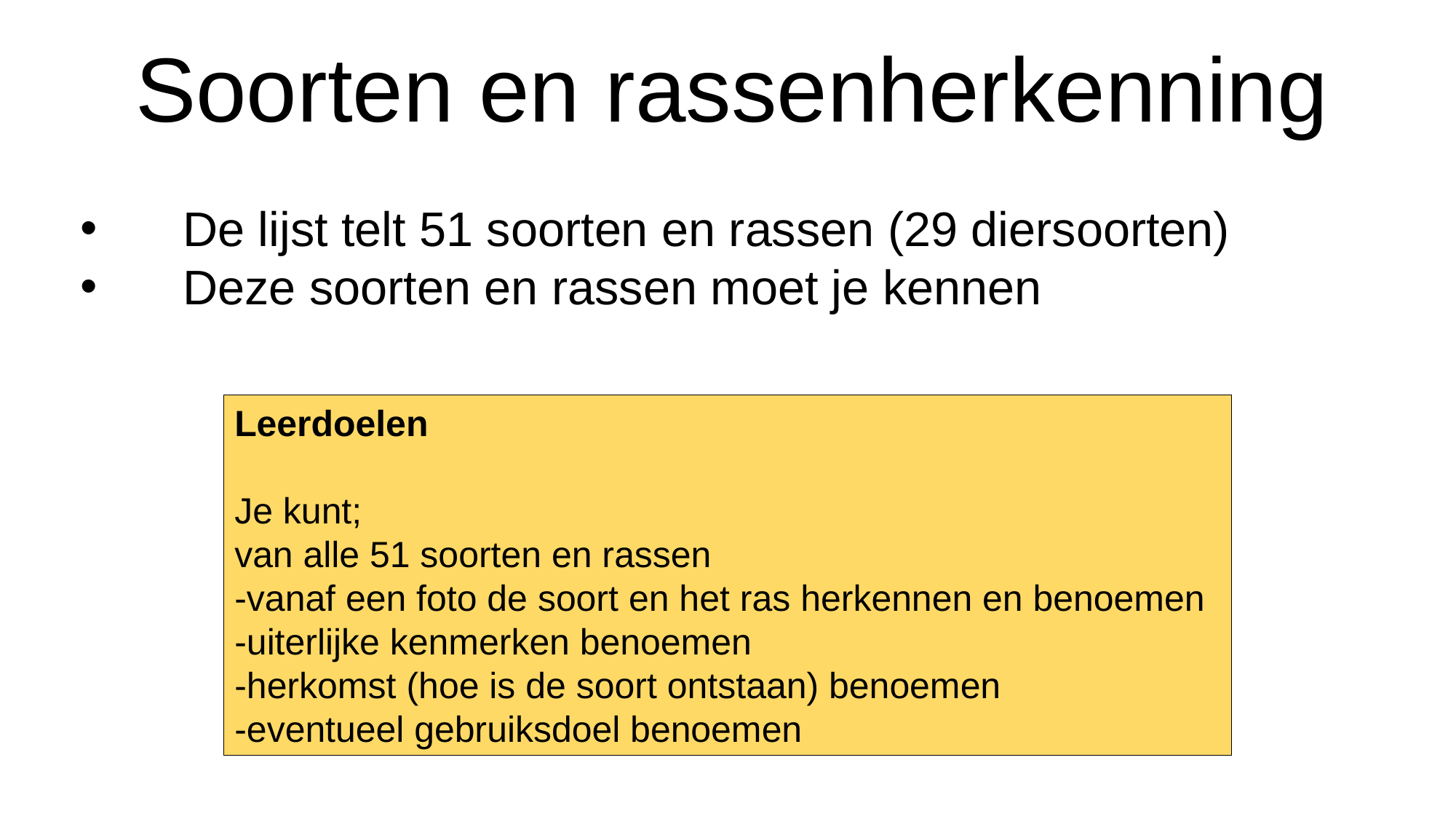

Soorten en rassenherkenning

De lijst telt 51 soorten en rassen (29 diersoorten)
Deze soorten en rassen moet je kennen
Leerdoelen

Je kunt;
van alle 51 soorten en rassen
-vanaf een foto de soort en het ras herkennen en benoemen
-uiterlijke kenmerken benoemen
-herkomst (hoe is de soort ontstaan) benoemen
-eventueel gebruiksdoel benoemen